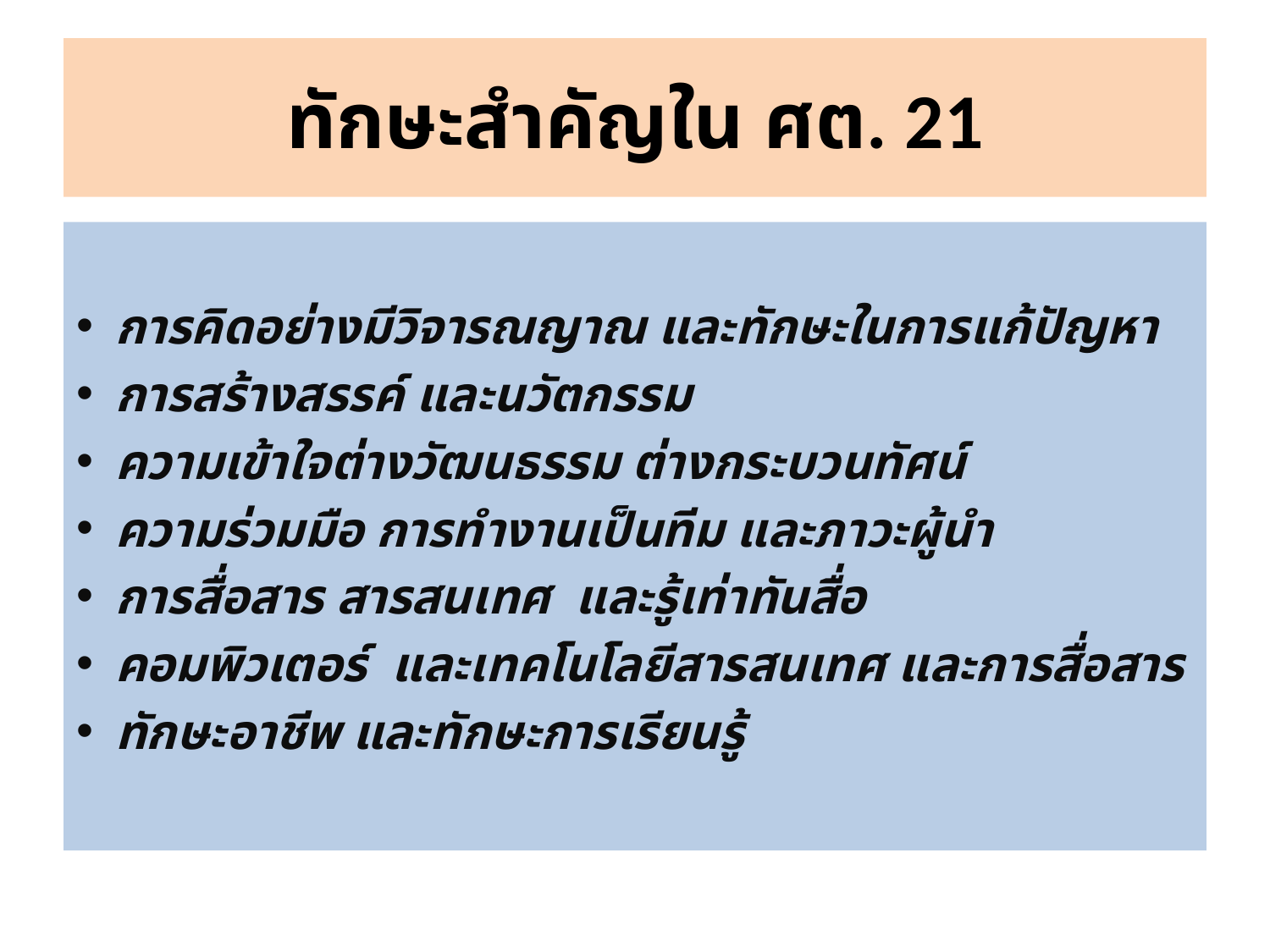

# ทักษะสำคัญใน ศต. 21

การคิดอย่างมีวิจารณญาณ และทักษะในการแก้ปัญหา
การสร้างสรรค์ และนวัตกรรม
ความเข้าใจต่างวัฒนธรรม ต่างกระบวนทัศน์
ความร่วมมือ การทำงานเป็นทีม และภาวะผู้นำ
การสื่อสาร สารสนเทศ  และรู้เท่าทันสื่อ
คอมพิวเตอร์  และเทคโนโลยีสารสนเทศ และการสื่อสาร
ทักษะอาชีพ และทักษะการเรียนรู้